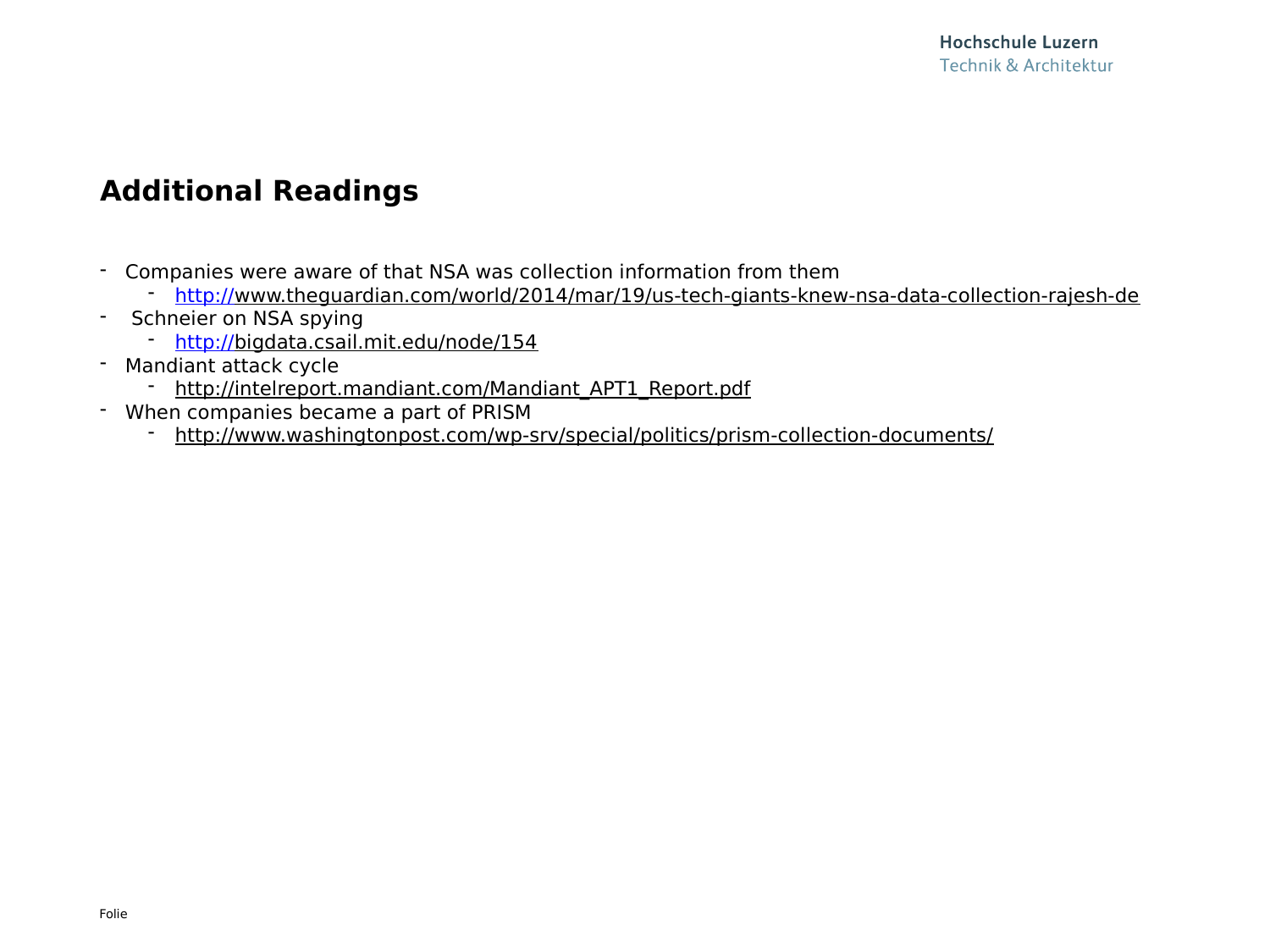

# Additional Readings
Companies were aware of that NSA was collection information from them
http://www.theguardian.com/world/2014/mar/19/us-tech-giants-knew-nsa-data-collection-rajesh-de
 Schneier on NSA spying
http://bigdata.csail.mit.edu/node/154
Mandiant attack cycle
http://intelreport.mandiant.com/Mandiant_APT1_Report.pdf
When companies became a part of PRISM
http://www.washingtonpost.com/wp-srv/special/politics/prism-collection-documents/

http://www.netgear.com/about/privacy-policy/